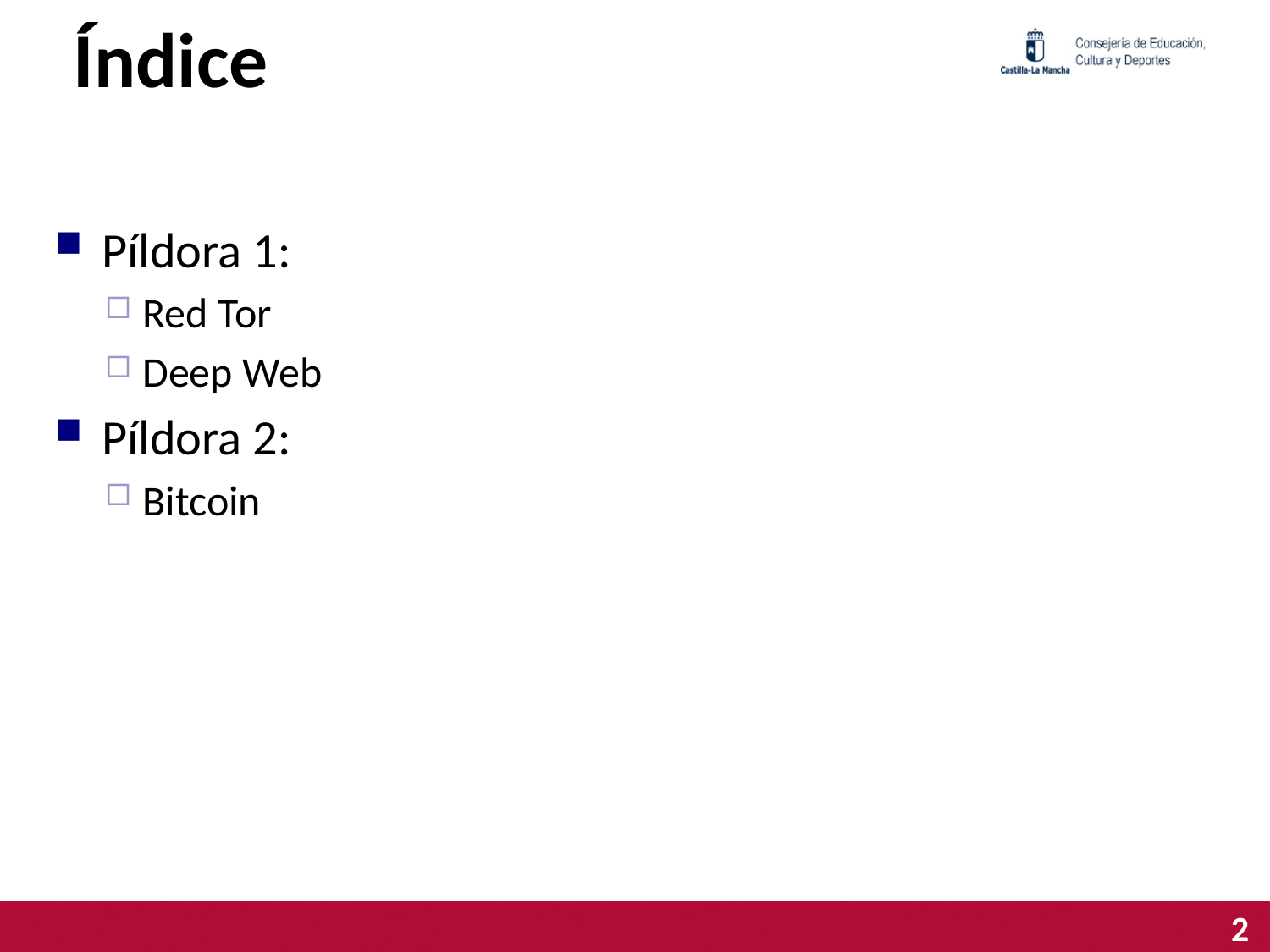

# Índice
Píldora 1:
Red Tor
Deep Web
Píldora 2:
Bitcoin